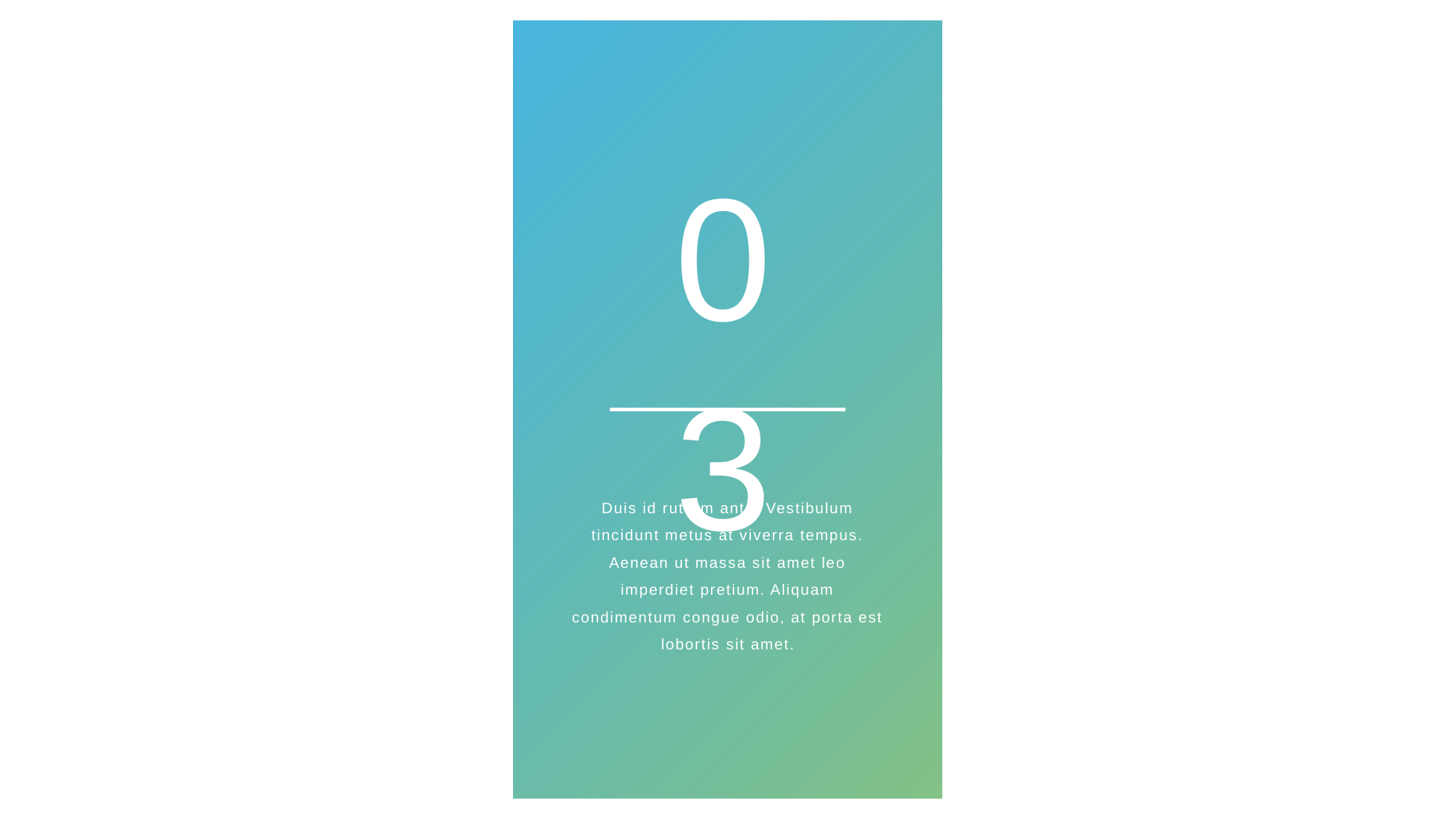

YOUR HEADER HERE

03
Duis id rutrum ante. Vestibulum tincidunt metus at viverra tempus. Aenean ut massa sit amet leo imperdiet pretium. Aliquam condimentum congue odio, at porta est lobortis sit amet.